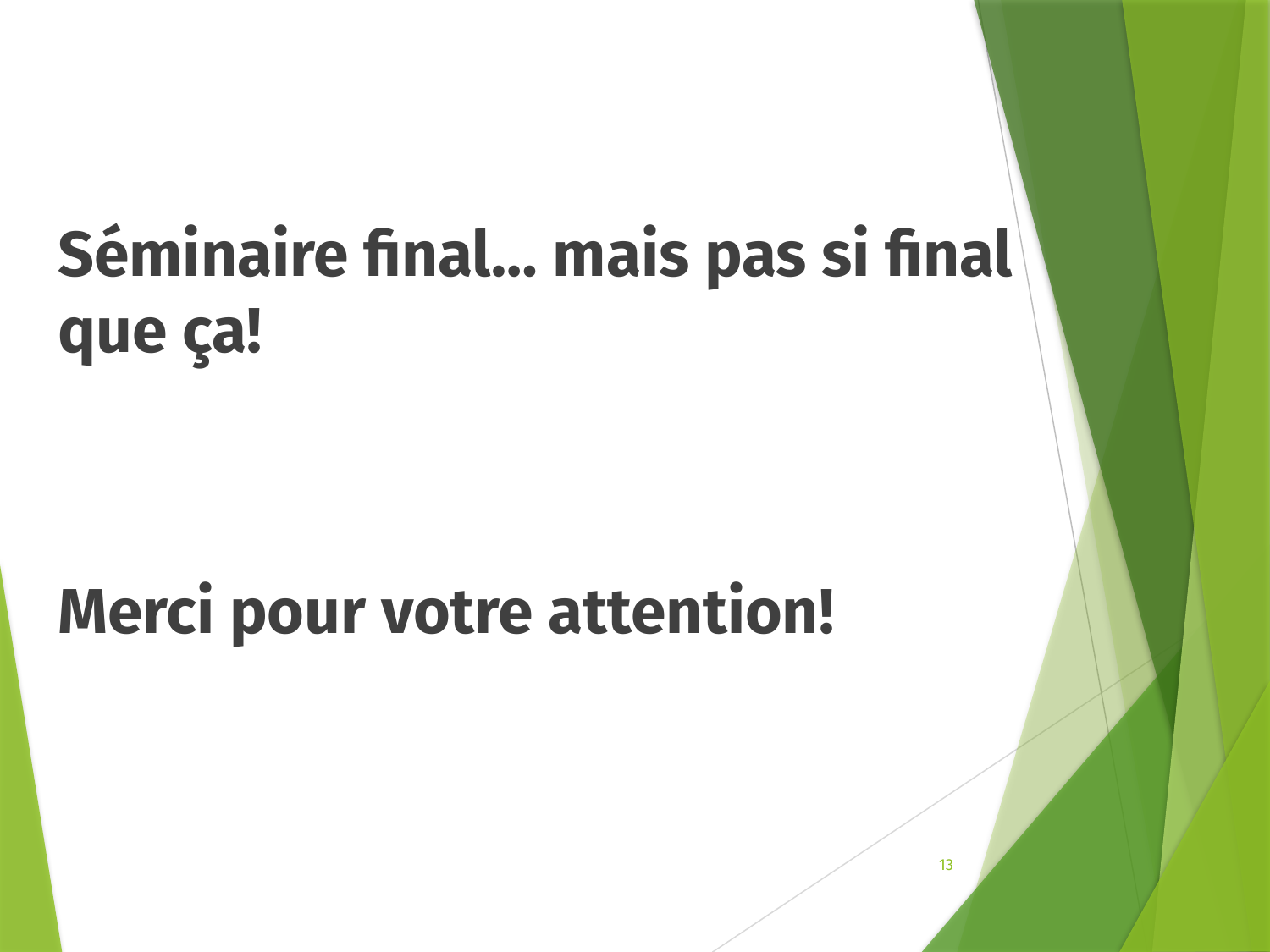

Séminaire final… mais pas si final que ça!

Merci pour votre attention!
13